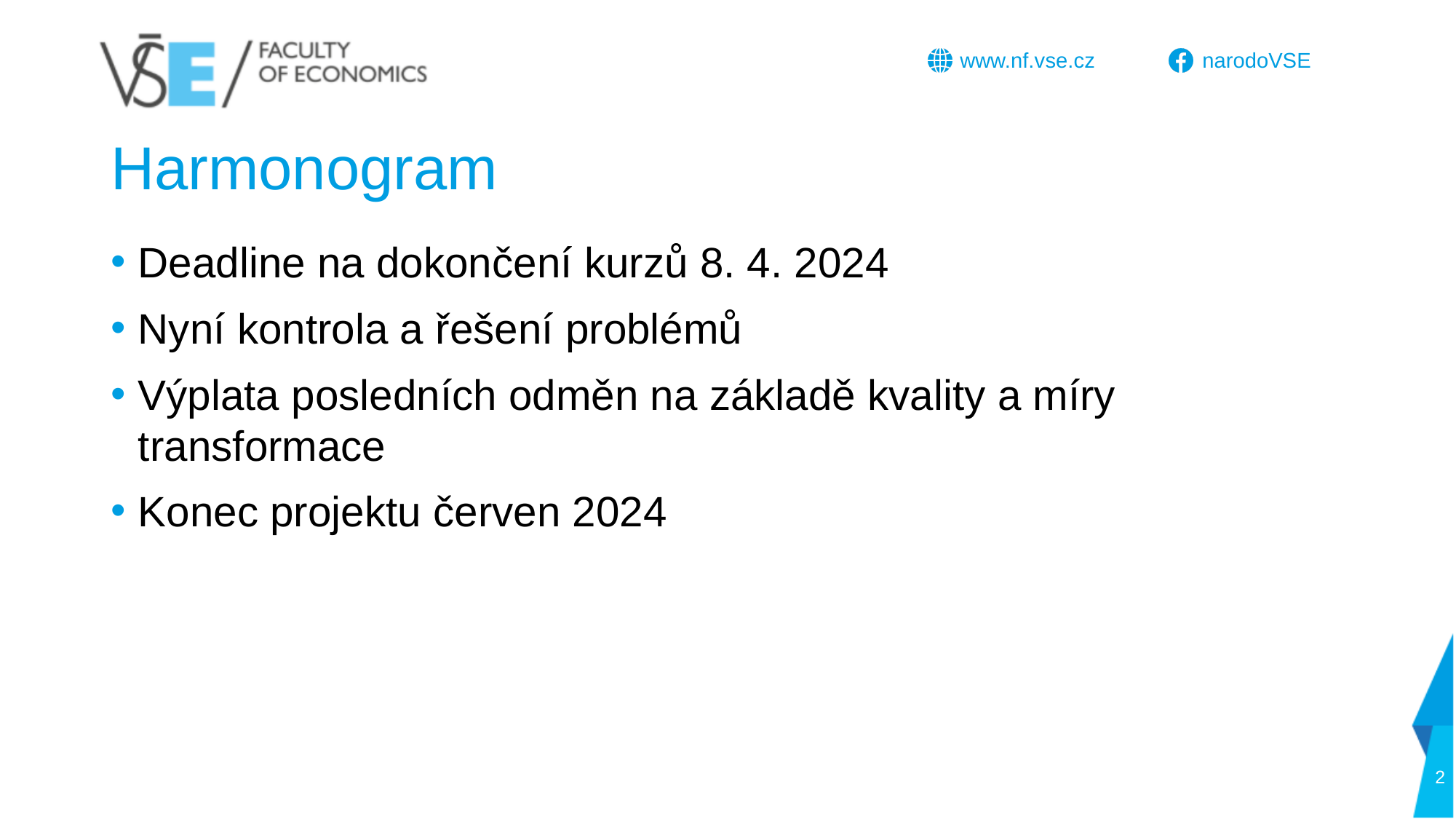

# Harmonogram
Deadline na dokončení kurzů 8. 4. 2024
Nyní kontrola a řešení problémů
Výplata posledních odměn na základě kvality a míry transformace
Konec projektu červen 2024